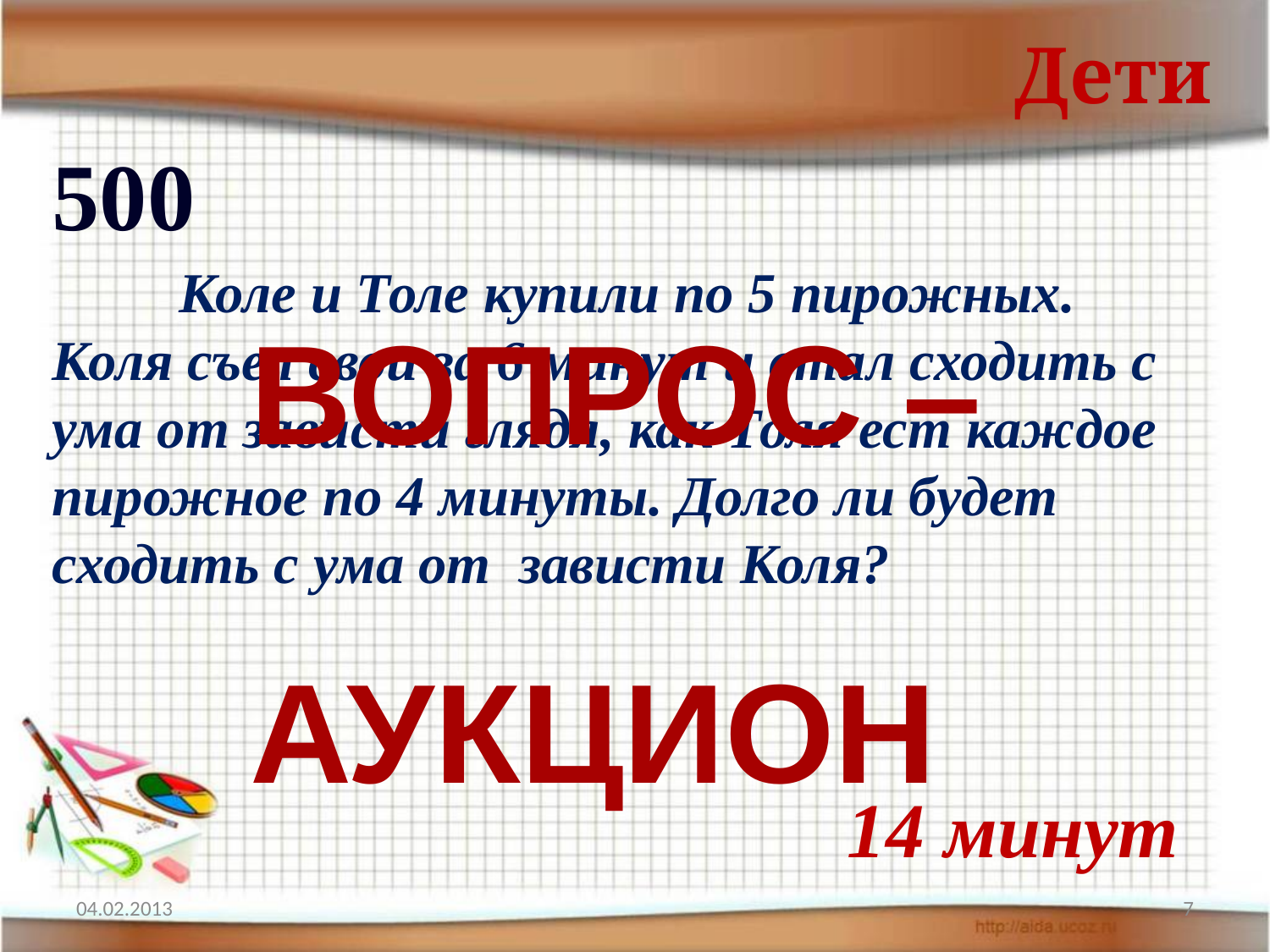

Дети
500
	Коле и Толе купили по 5 пирожных. Коля съел свои за 6 минут и стал сходить с ума от зависти глядя, как Толя ест каждое пирожное по 4 минуты. Долго ли будет сходить с ума от  зависти Коля?
ВОПРОС –
         АУКЦИОН
14 минут
04.02.2013
7